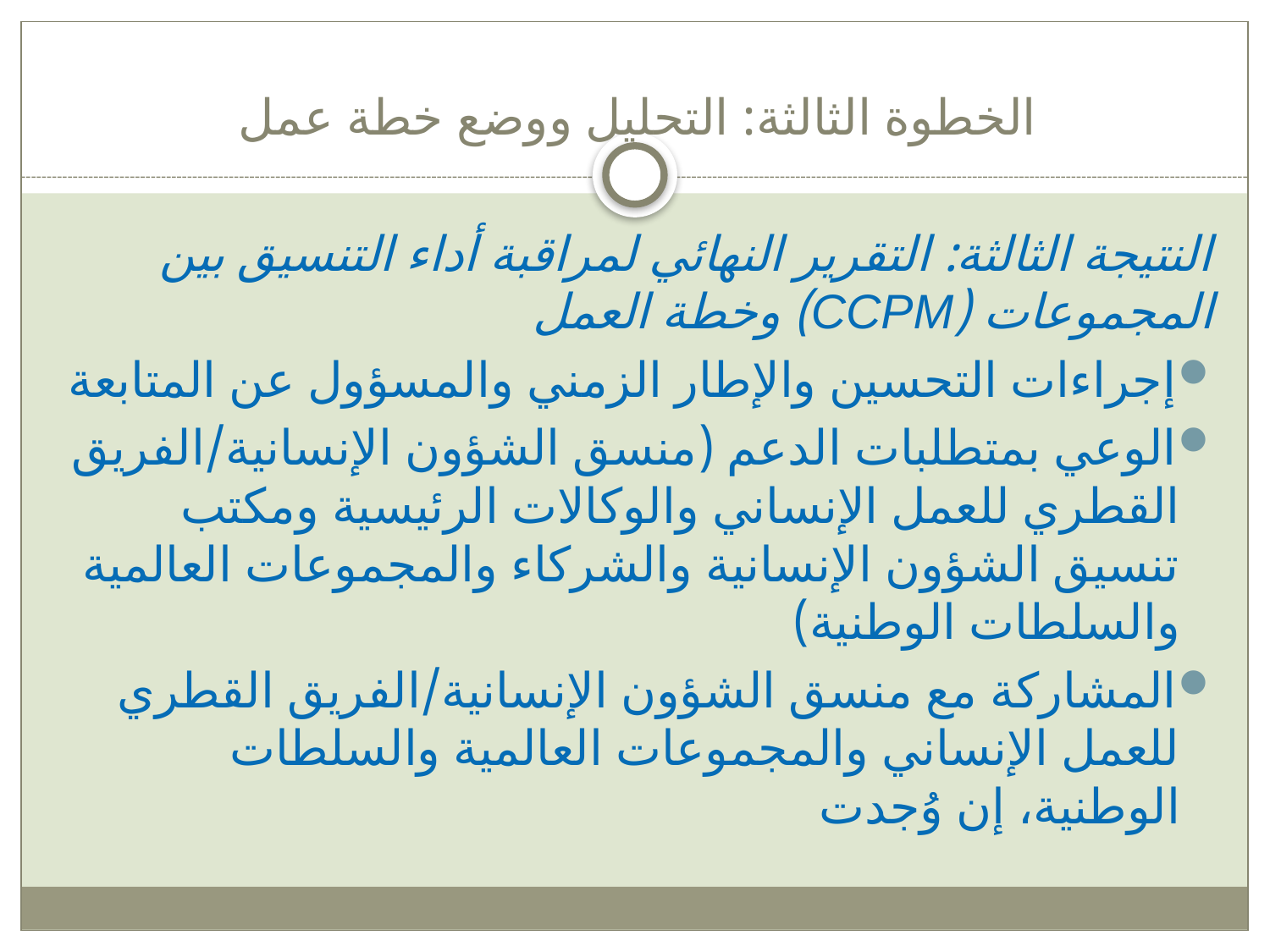

# الخطوة الثالثة: التحليل ووضع خطة عمل
النتيجة الثالثة: التقرير النهائي لمراقبة أداء التنسيق بين المجموعات (CCPM) وخطة العمل
إجراءات التحسين والإطار الزمني والمسؤول عن المتابعة
الوعي بمتطلبات الدعم (منسق الشؤون الإنسانية/الفريق القطري للعمل الإنساني والوكالات الرئيسية ومكتب تنسيق الشؤون الإنسانية والشركاء والمجموعات العالمية والسلطات الوطنية)
المشاركة مع منسق الشؤون الإنسانية/الفريق القطري للعمل الإنساني والمجموعات العالمية والسلطات الوطنية، إن وُجدت